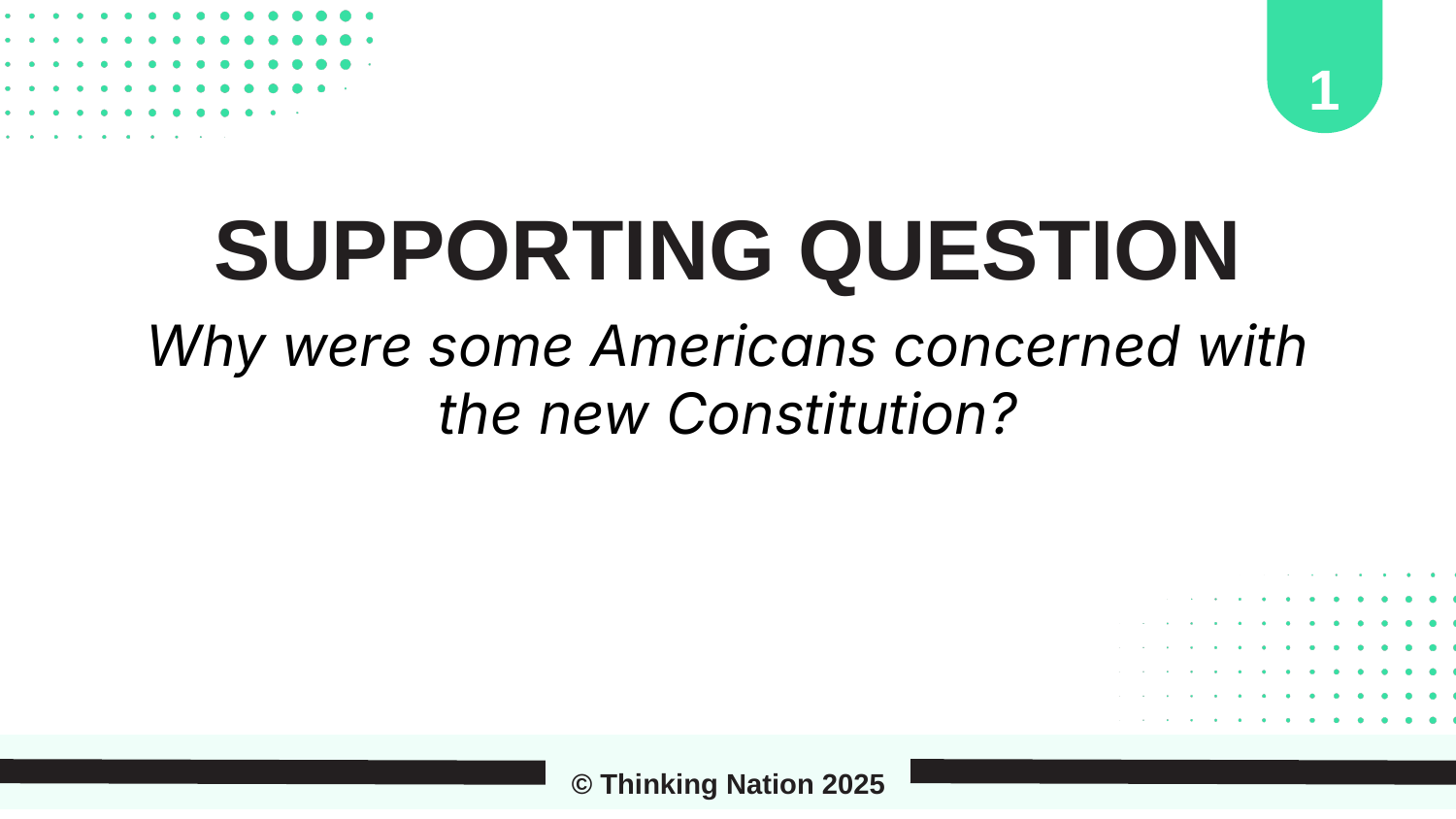

1
SUPPORTING QUESTION
Why were some Americans concerned with the new Constitution?

© Thinking Nation 2025